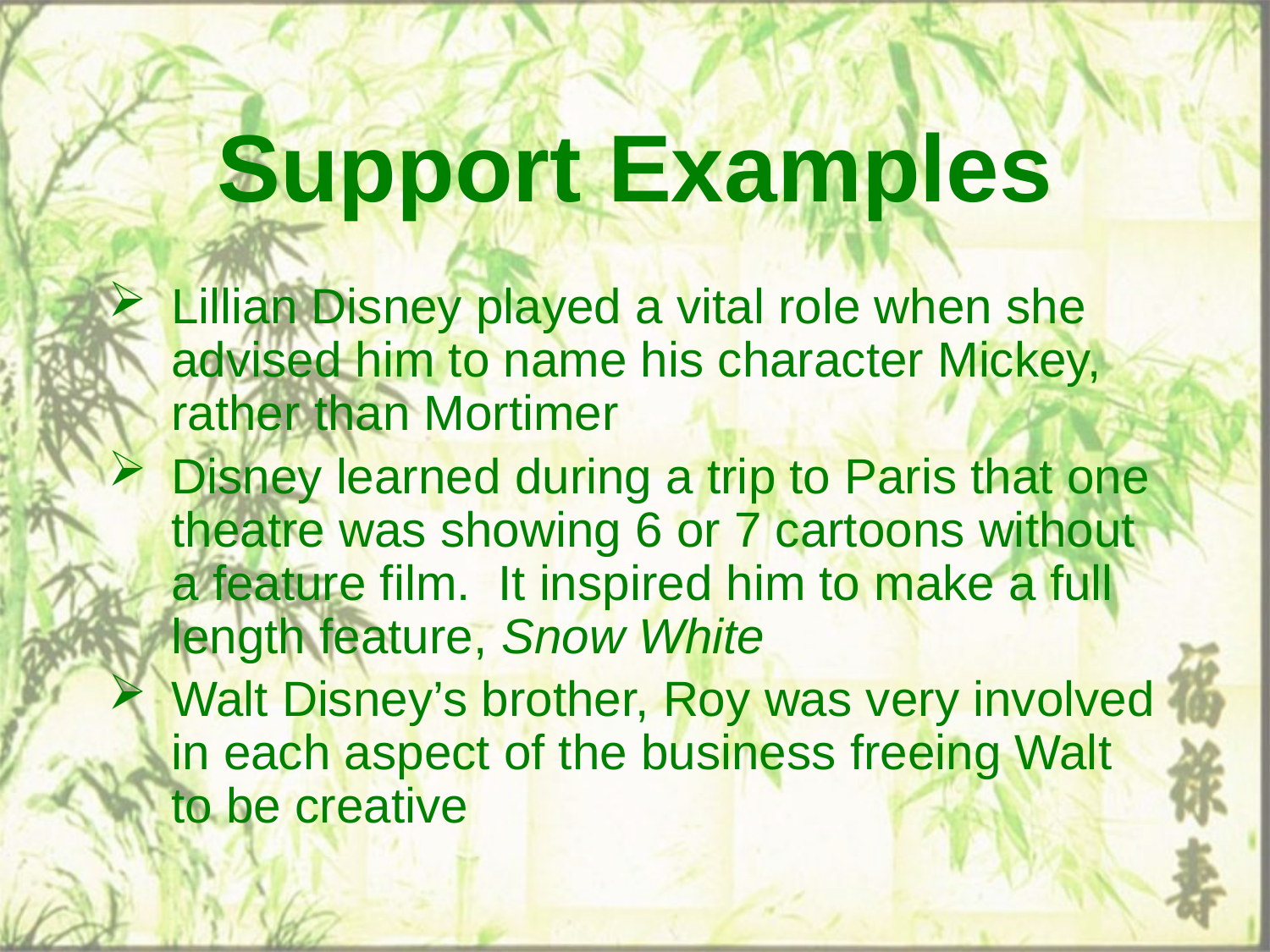

# Support Examples
Lillian Disney played a vital role when she advised him to name his character Mickey, rather than Mortimer
Disney learned during a trip to Paris that one theatre was showing 6 or 7 cartoons without a feature film.  It inspired him to make a full length feature, Snow White
Walt Disney’s brother, Roy was very involved in each aspect of the business freeing Walt to be creative